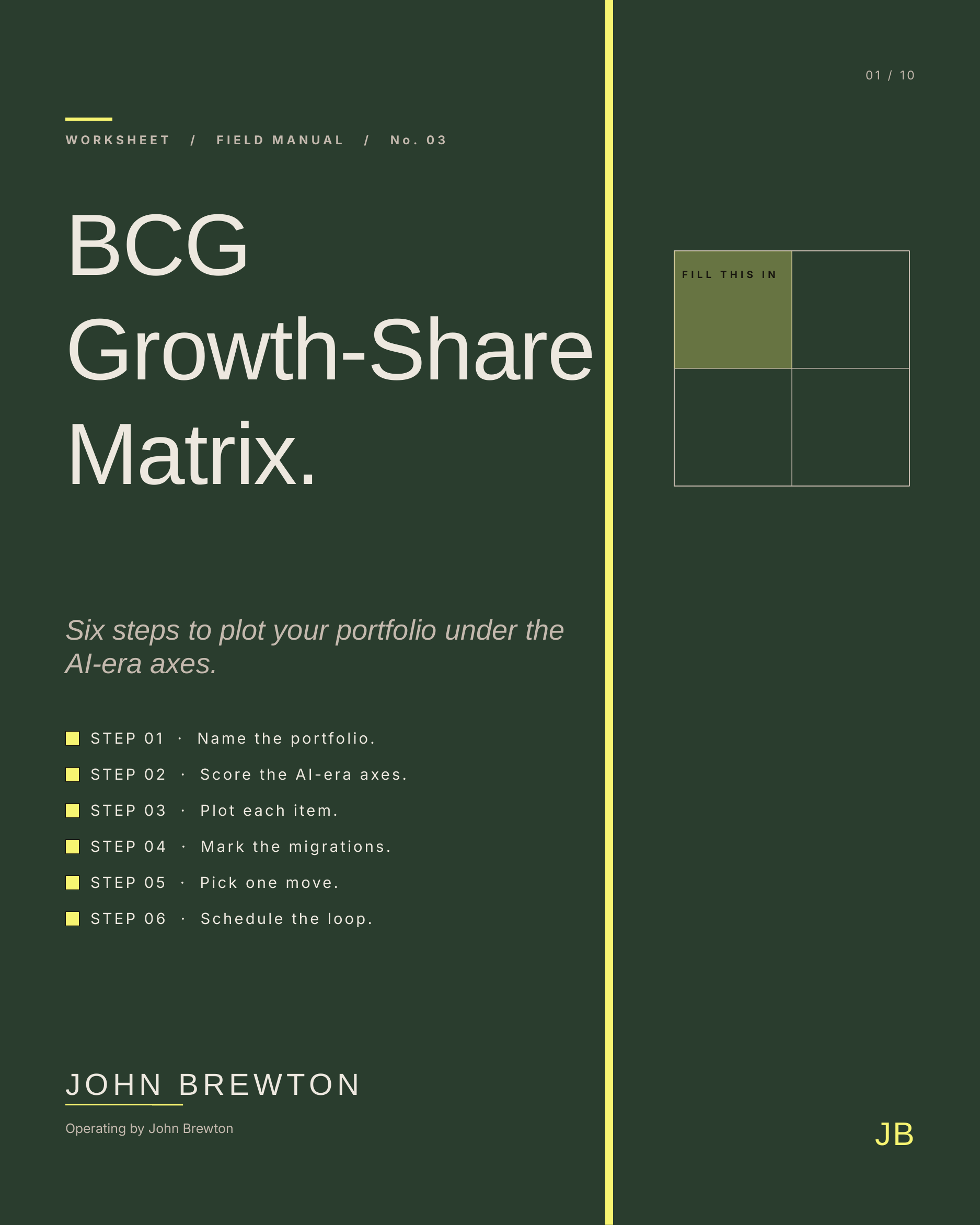

01 / 10

WORKSHEET   /   FIELD MANUAL   /   No. 03
BCG
Growth-Share
Matrix.

FILL THIS IN

Six steps to plot your portfolio under the AI-era axes.
STEP 01  ·  Name the portfolio.

STEP 02  ·  Score the AI-era axes.

STEP 03  ·  Plot each item.

STEP 04  ·  Mark the migrations.

STEP 05  ·  Pick one move.

STEP 06  ·  Schedule the loop.

JOHN BREWTON

JB
Operating by John Brewton